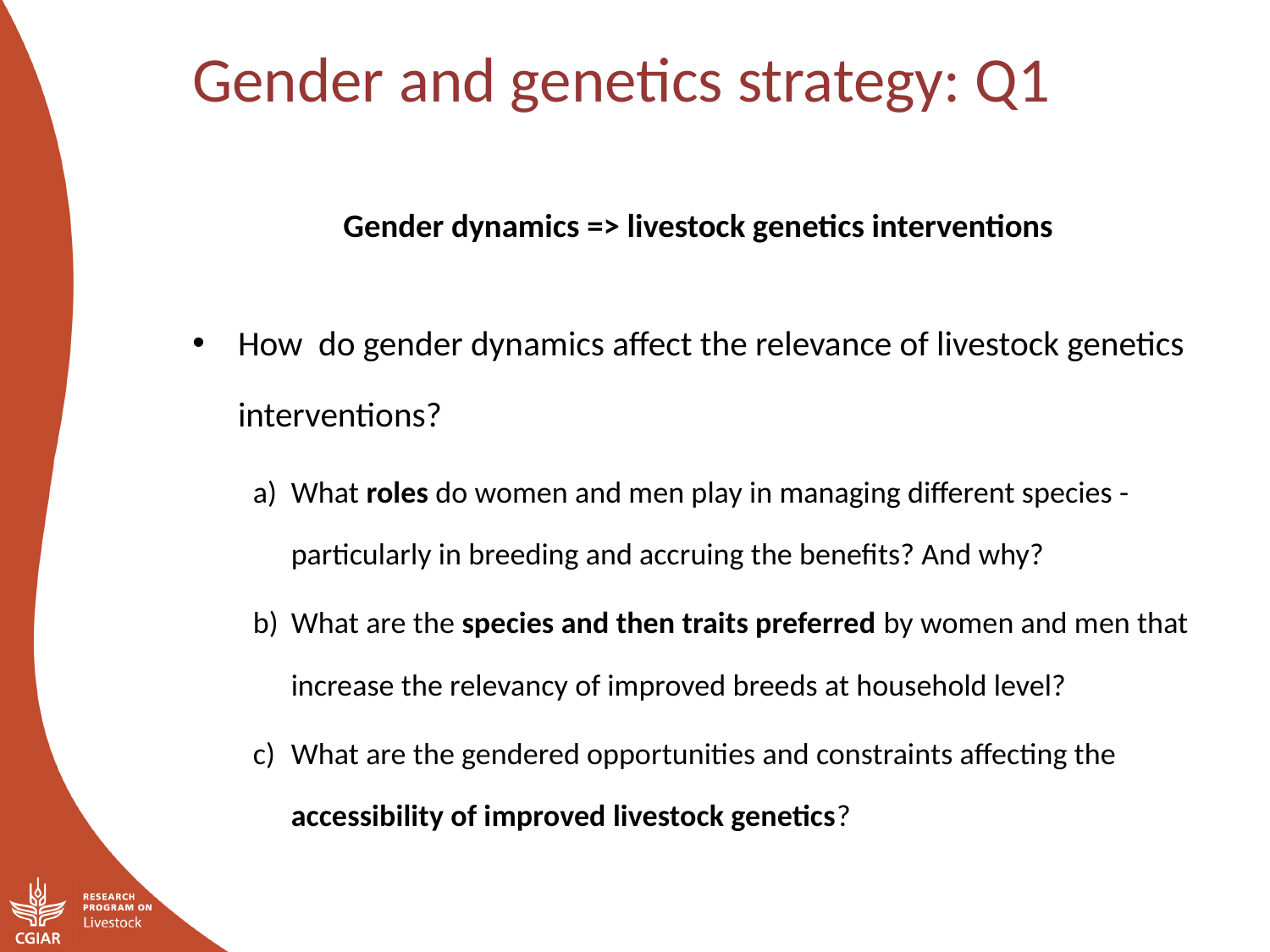

Gender and genetics strategy: Q1

Gender dynamics => livestock genetics interventions

How  do gender dynamics affect the relevance of livestock genetics interventions?
What roles do women and men play in managing different species - particularly in breeding and accruing the benefits? And why?
What are the species and then traits preferred by women and men that increase the relevancy of improved breeds at household level?
What are the gendered opportunities and constraints affecting the accessibility of improved livestock genetics?